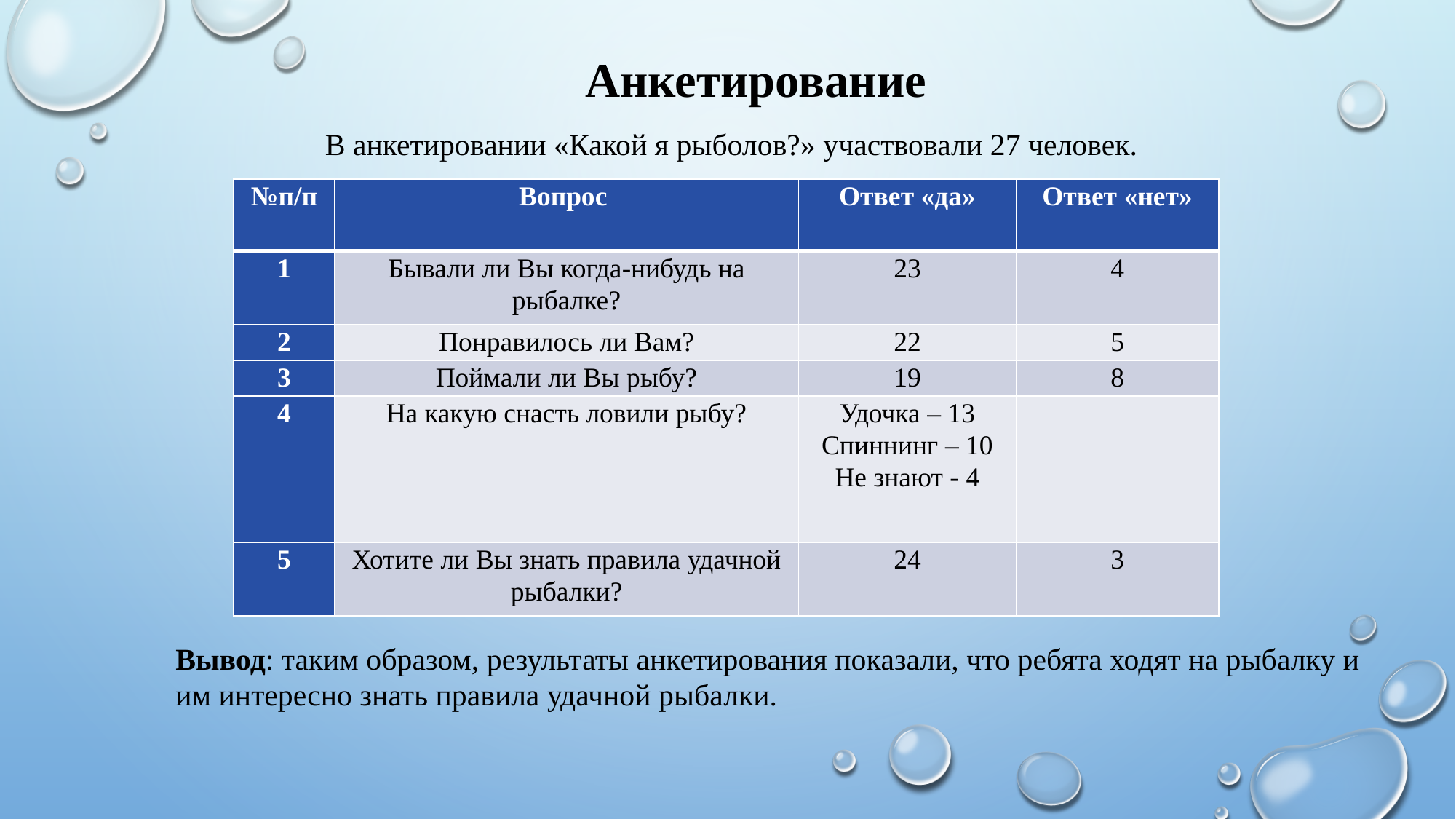

Анкетирование
В анкетировании «Какой я рыболов?» участвовали 27 человек.
| №п/п | Вопрос | Ответ «да» | Ответ «нет» |
| --- | --- | --- | --- |
| 1 | Бывали ли Вы когда-нибудь на рыбалке? | 23 | 4 |
| 2 | Понравилось ли Вам? | 22 | 5 |
| 3 | Поймали ли Вы рыбу? | 19 | 8 |
| 4 | На какую снасть ловили рыбу? | Удочка – 13 Спиннинг – 10 Не знают - 4 |  |
| 5 | Хотите ли Вы знать правила удачной рыбалки? | 24 | 3 |
Вывод: таким образом, результаты анкетирования показали, что ребята ходят на рыбалку и им интересно знать правила удачной рыбалки.